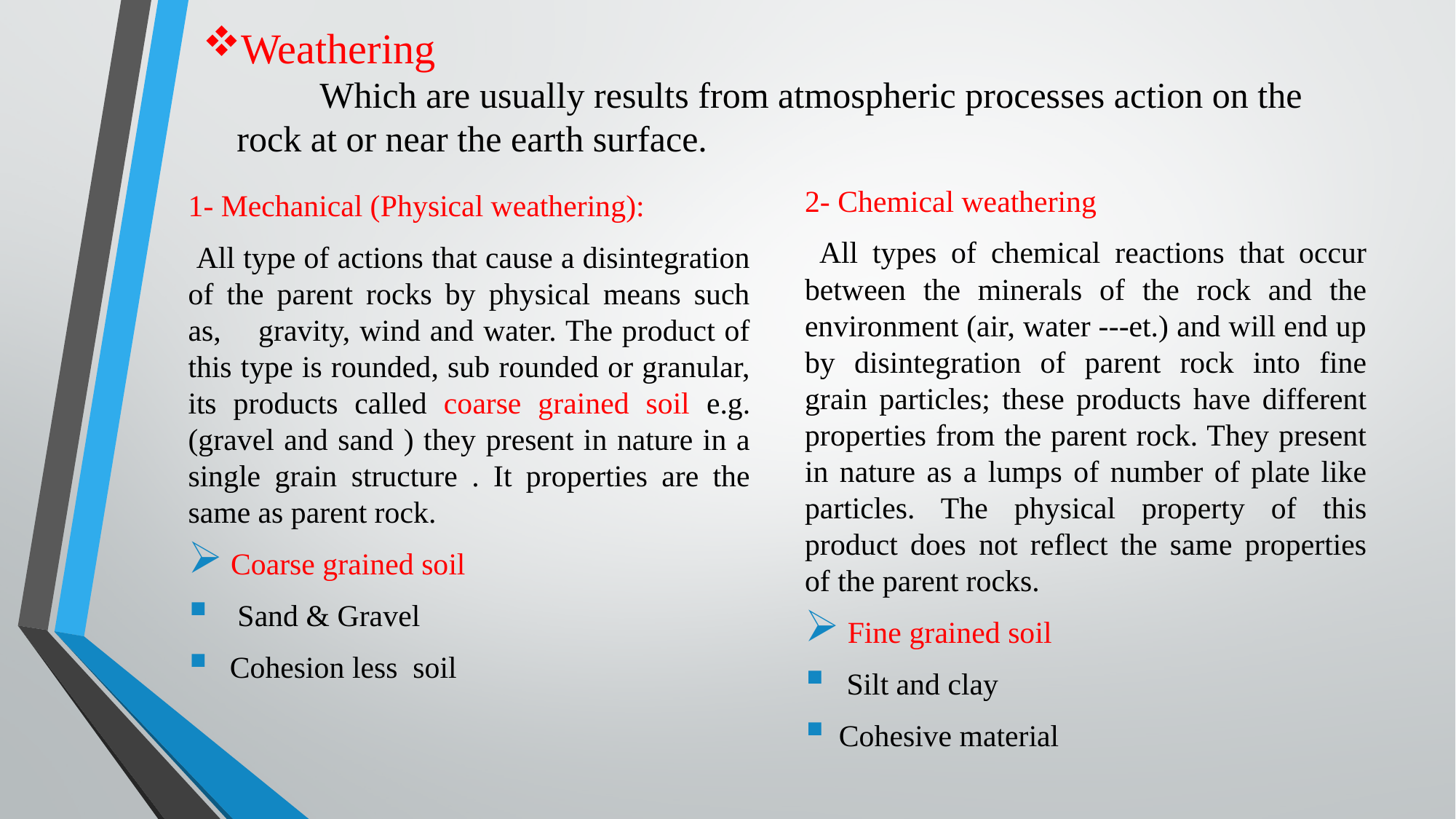

Weathering
            Which are usually results from atmospheric processes action on the rock at or near the earth surface.
1- Mechanical (Physical weathering):
 All type of actions that cause a disintegration of the parent rocks by physical means such as,    gravity, wind and water. The product of this type is rounded, sub rounded or granular, its products called coarse grained soil e.g. (gravel and sand ) they present in nature in a single grain structure . It properties are the same as parent rock.
 Coarse grained soil
  Sand & Gravel
 Cohesion less  soil
2- Chemical weathering
 All types of chemical reactions that occur between the minerals of the rock and the environment (air, water ---et.) and will end up by disintegration of parent rock into fine grain particles; these products have different properties from the parent rock. They present in nature as a lumps of number of plate like particles. The physical property of this product does not reflect the same properties of the parent rocks.
 Fine grained soil
 Silt and clay
Cohesive material